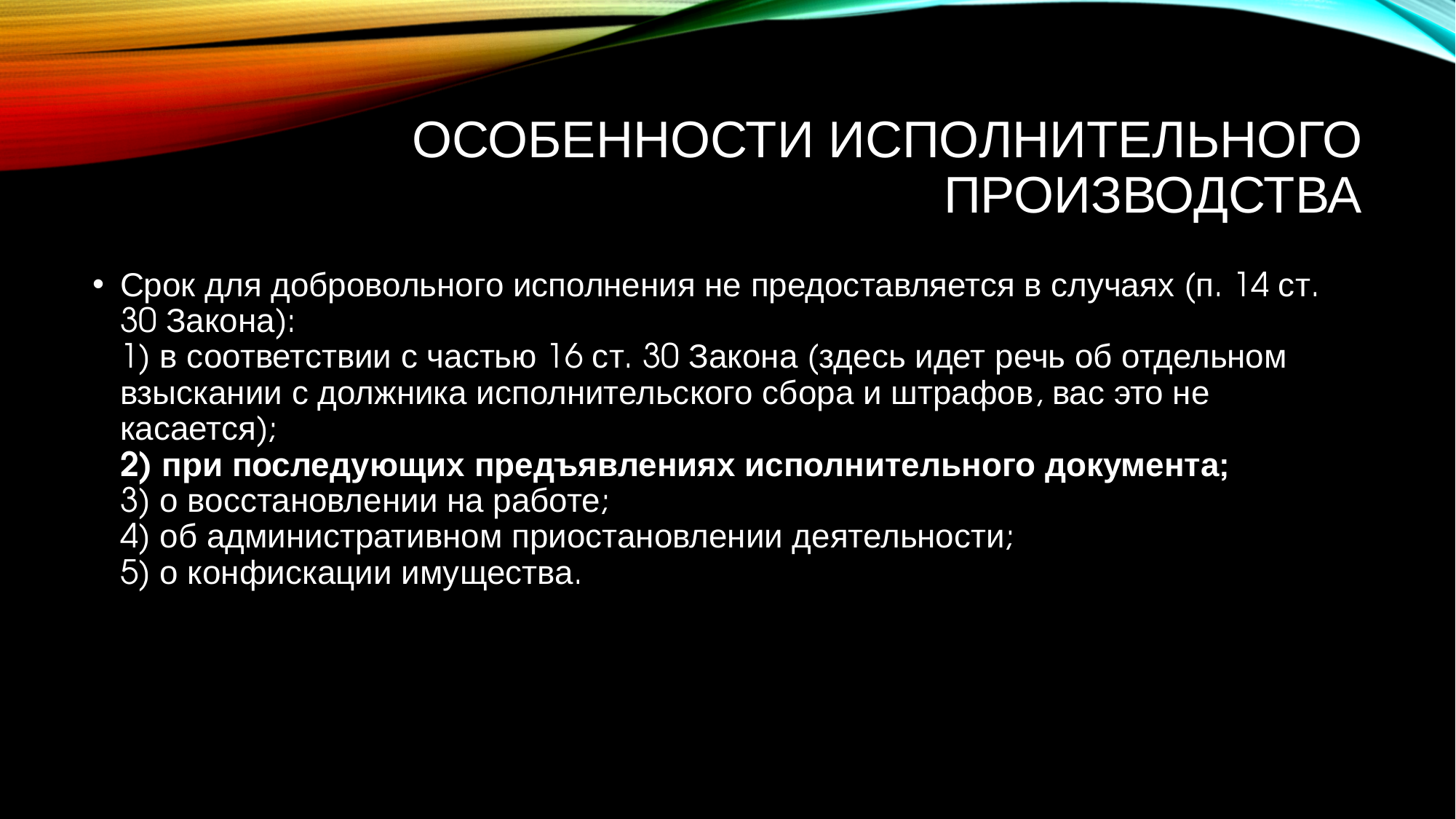

# Особенности исполнительного производства
Срок для добровольного исполнения не предоставляется в случаях (п. 14 ст. 30 Закона):
1) в соответствии с частью 16 ст. 30 Закона (здесь идет речь об отдельном взыскании с должника исполнительского сбора и штрафов, вас это не касается);
2) при последующих предъявлениях исполнительного документа;
3) о восстановлении на работе;
4) об административном приостановлении деятельности;
5) о конфискации имущества.